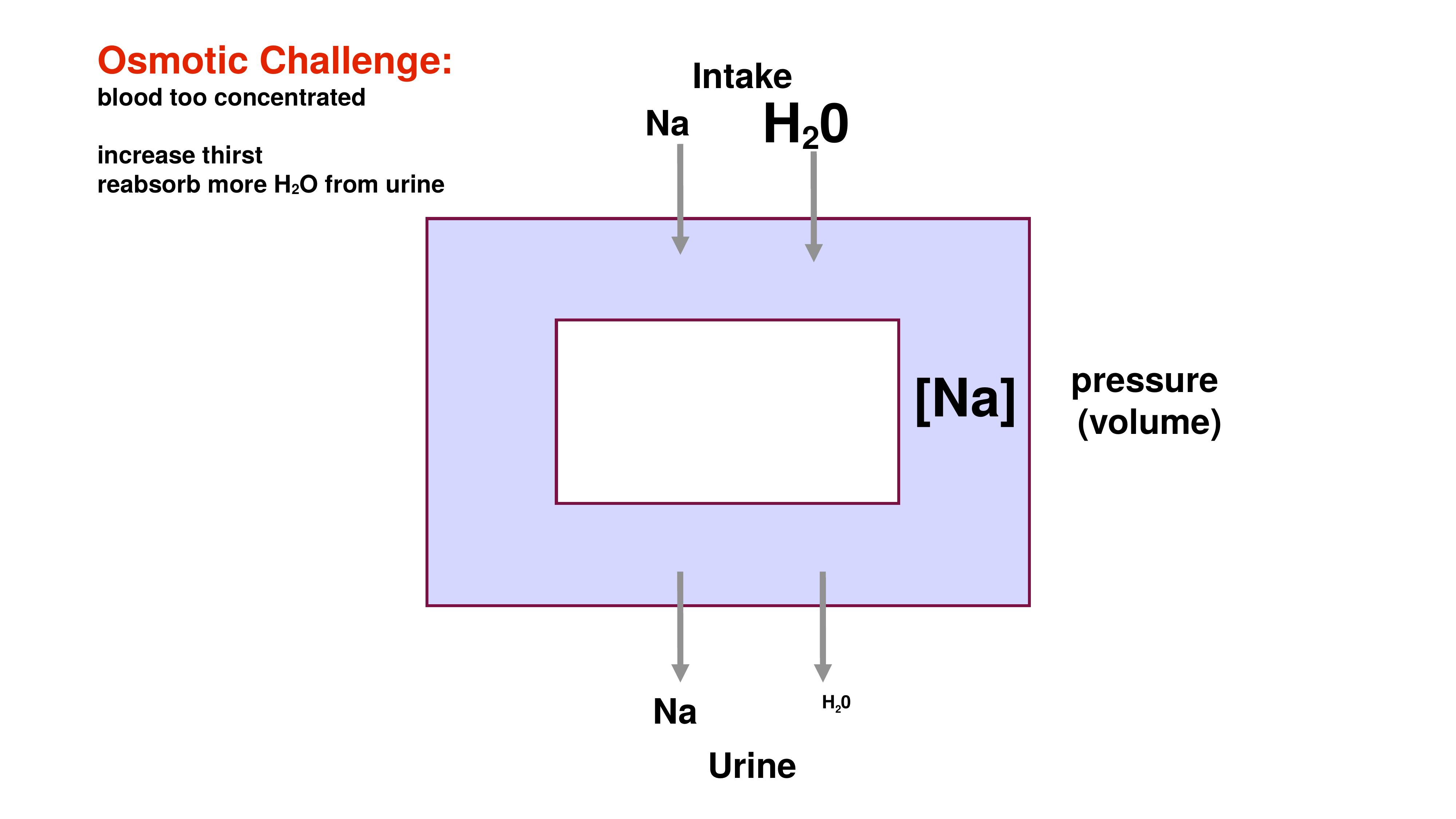

Osmotic Challenge:
blood too concentrated

increase thirst
reabsorb more H2O from urine
Intake
H20
Na

pressure
 (volume)
[Na]

Na
H20
Urine